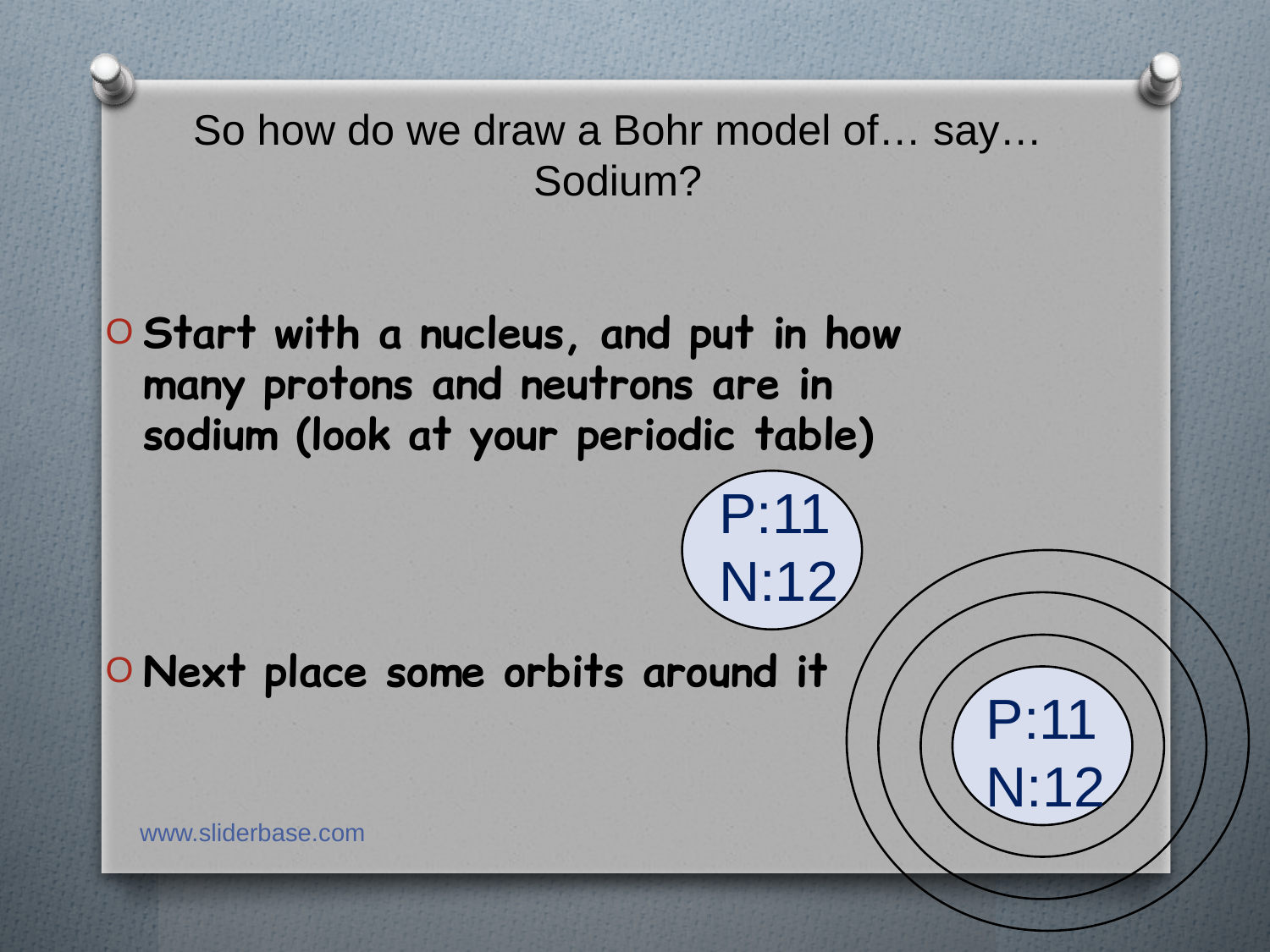

# So how do we draw a Bohr model of… say…Sodium?
Start with a nucleus, and put in how many protons and neutrons are in sodium (look at your periodic table)

Next place some orbits around it

P:11
N:12

P:11
N:12
www.sliderbase.com